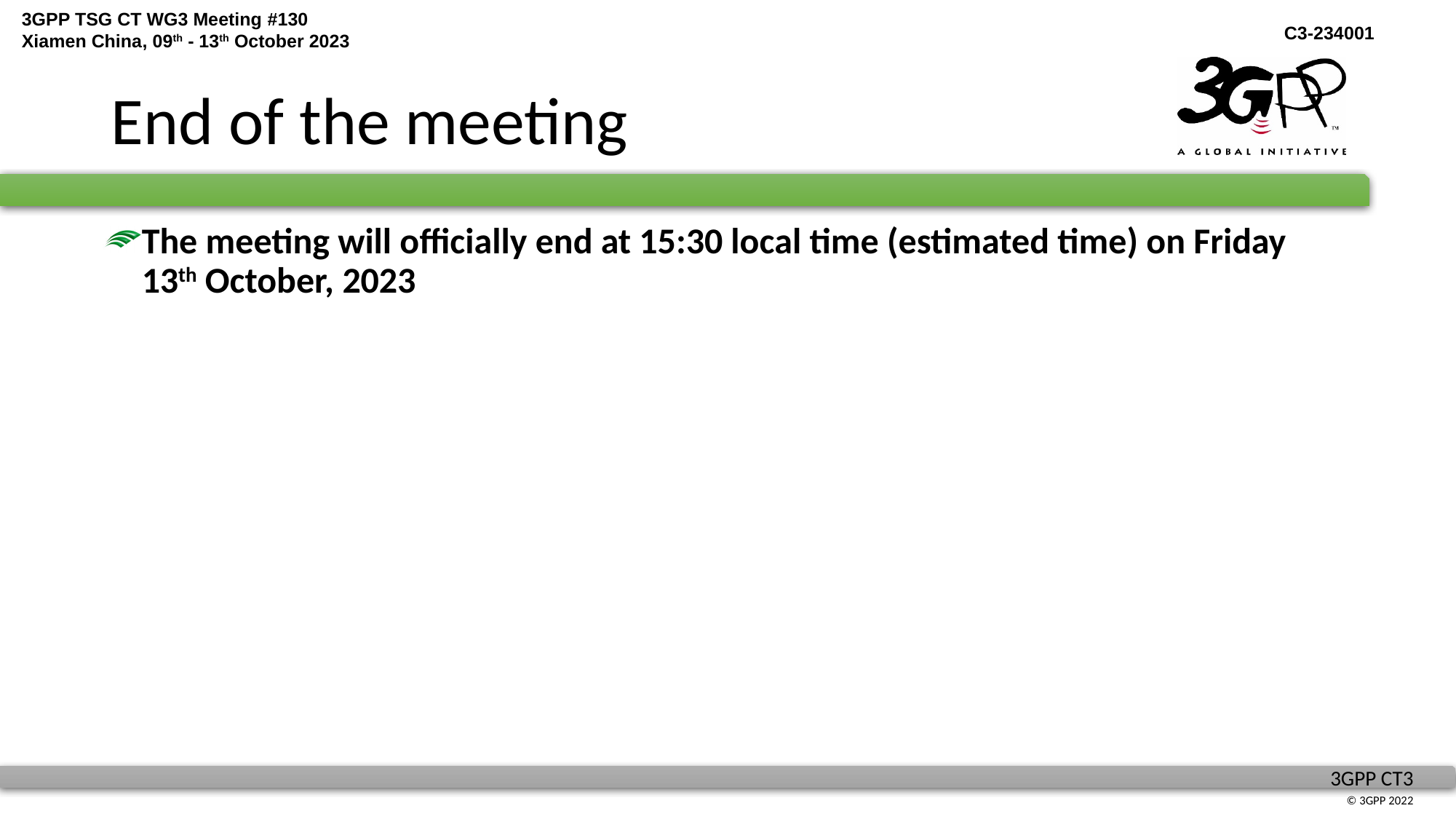

# End of the meeting
The meeting will officially end at 15:30 local time (estimated time) on Friday 13th October, 2023